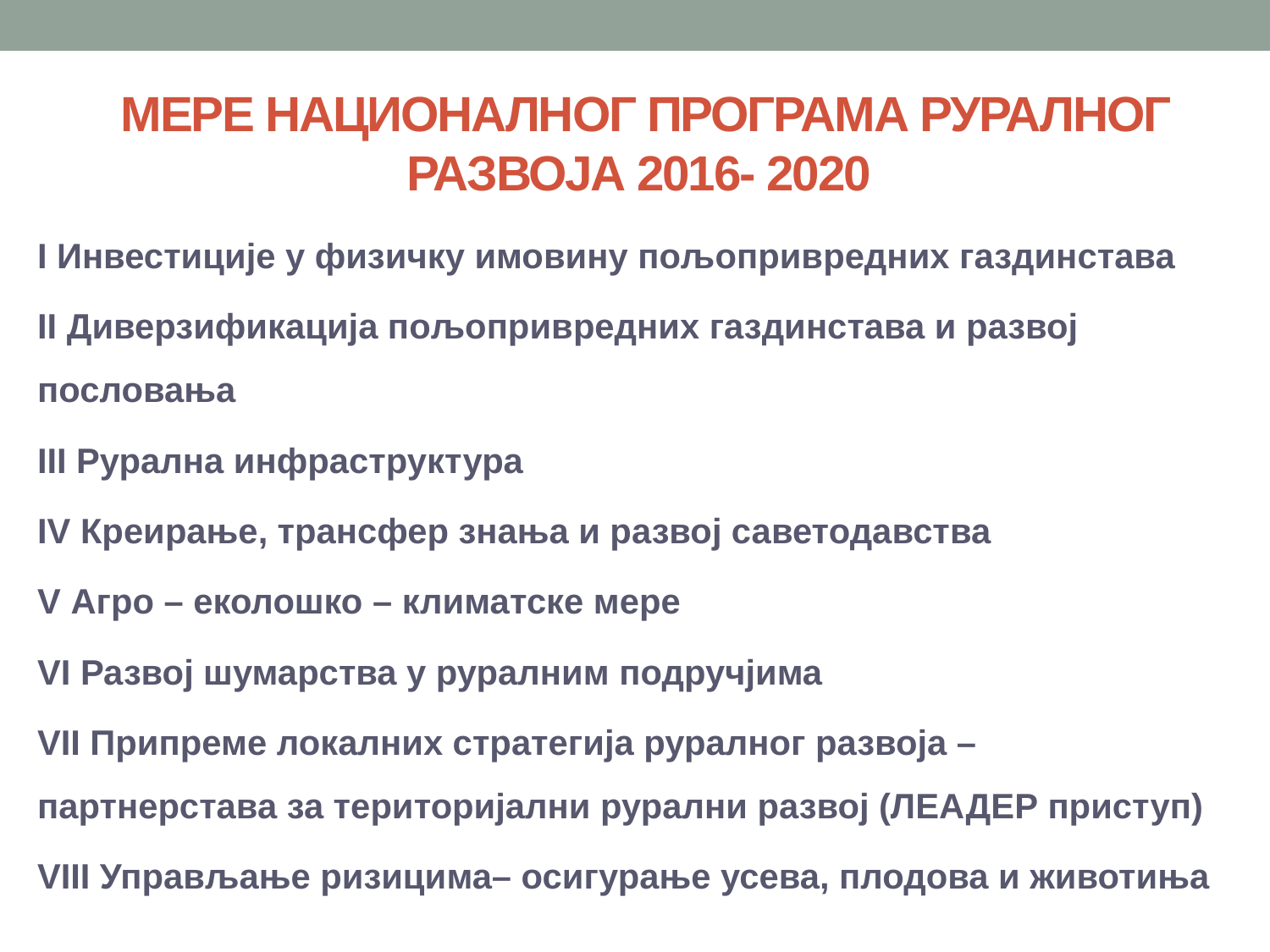

Мере националног програма руралног развоја 2016- 2020
I Инвестиције у физичку имовину пољопривредних газдинстава
II Диверзификација пољопривредних газдинстава и развој пословања
III Рурална инфраструктура
IV Креирање, трансфер знања и развој саветодавства
V Агро – еколошко – климатске мере
VI Развој шумарства у руралним подручјима
VII Припреме локалних стратегија руралног развоја – партнерстава за територијални рурални развој (ЛЕАДЕР приступ)
VIII Управљање ризицима– осигурање усева, плодова и животиња